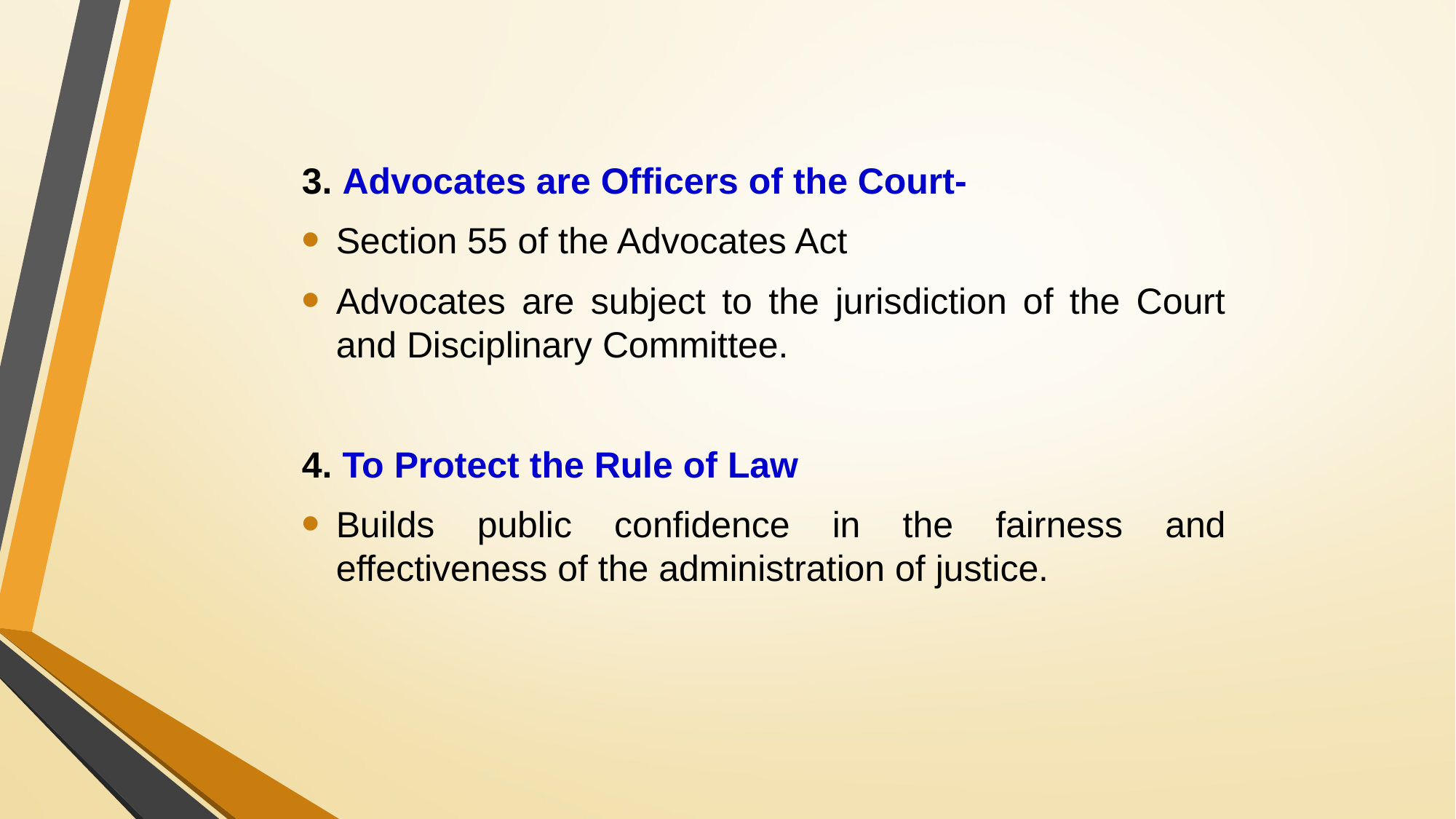

3. Advocates are Officers of the Court-
Section 55 of the Advocates Act
Advocates are subject to the jurisdiction of the Court and Disciplinary Committee.

4. To Protect the Rule of Law
Builds public confidence in the fairness and effectiveness of the administration of justice.